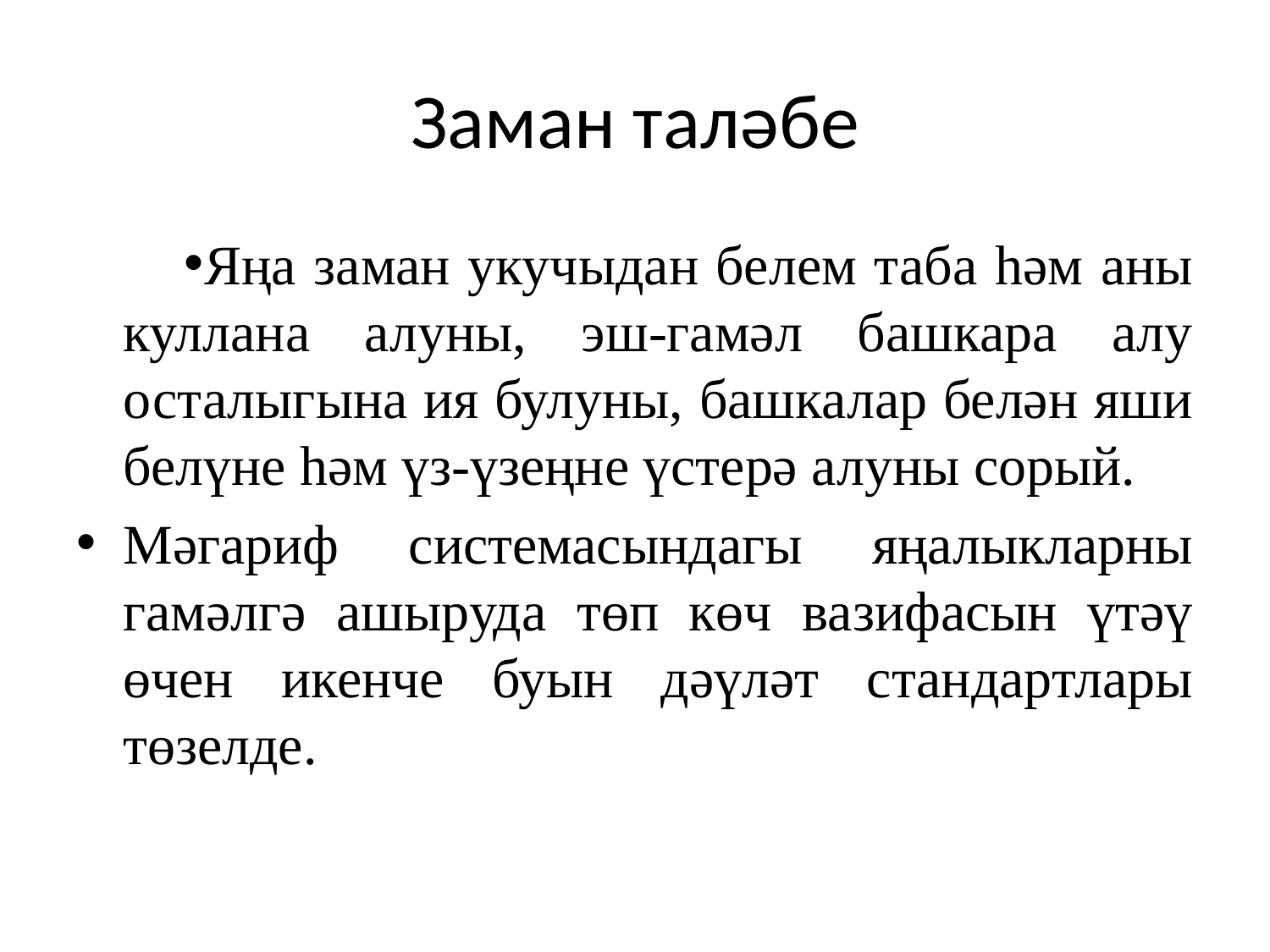

# Заман таләбе
Яңа заман укучыдан белем таба һәм аны куллана алуны, эш-гамәл башкара алу осталыгына ия булуны, башкалар белән яши белүне һәм үз-үзеңне үстерә алуны сорый.
Мәгариф системасындагы яңалыкларны гамәлгә ашыруда төп көч вазифасын үтәү өчен икенче буын дәүләт стандартлары төзелде.